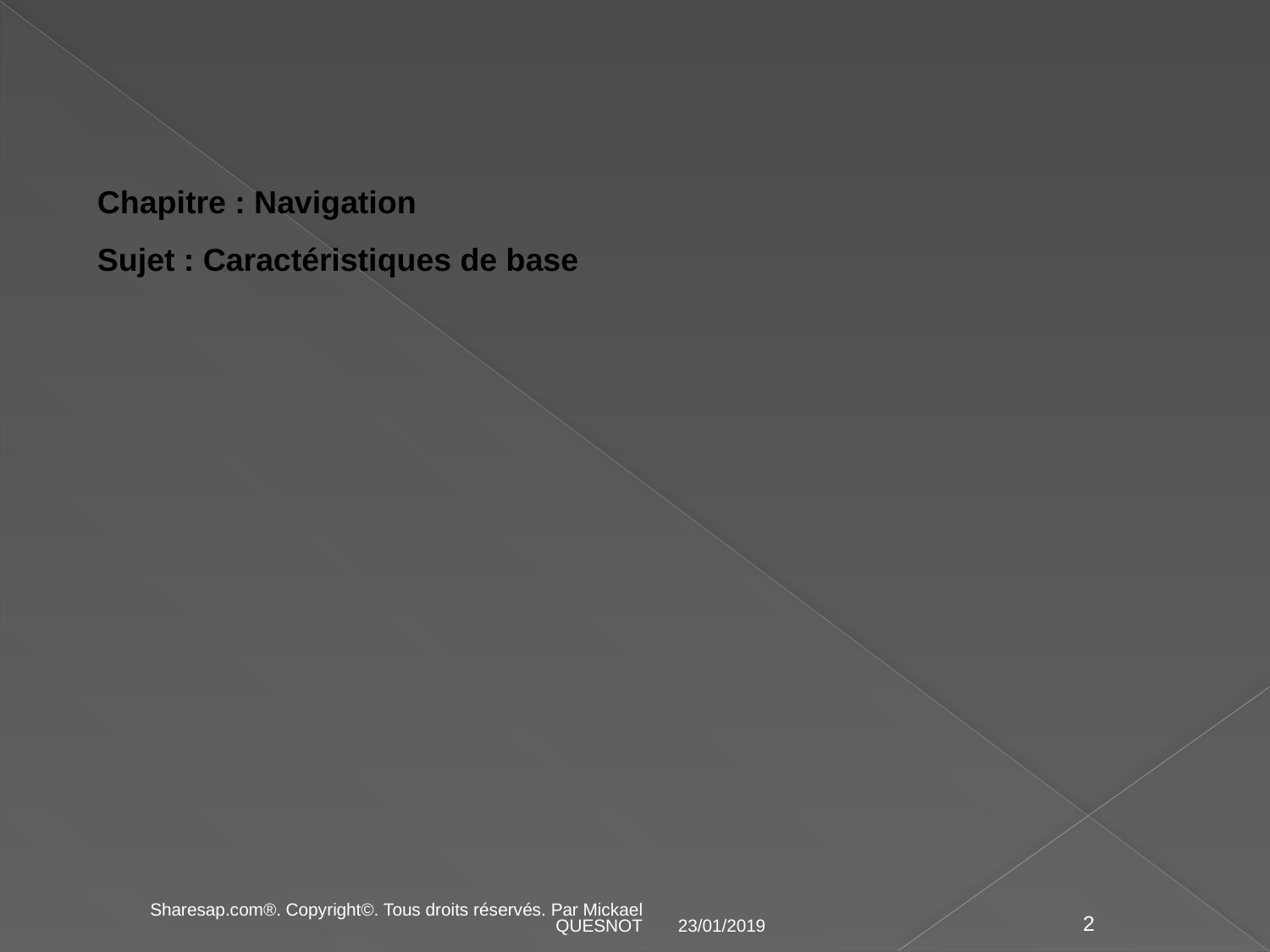

Chapitre : Navigation

Sujet : Caractéristiques de base
23/01/2019
2
Sharesap.com®. Copyright©. Tous droits réservés. Par Mickael QUESNOT